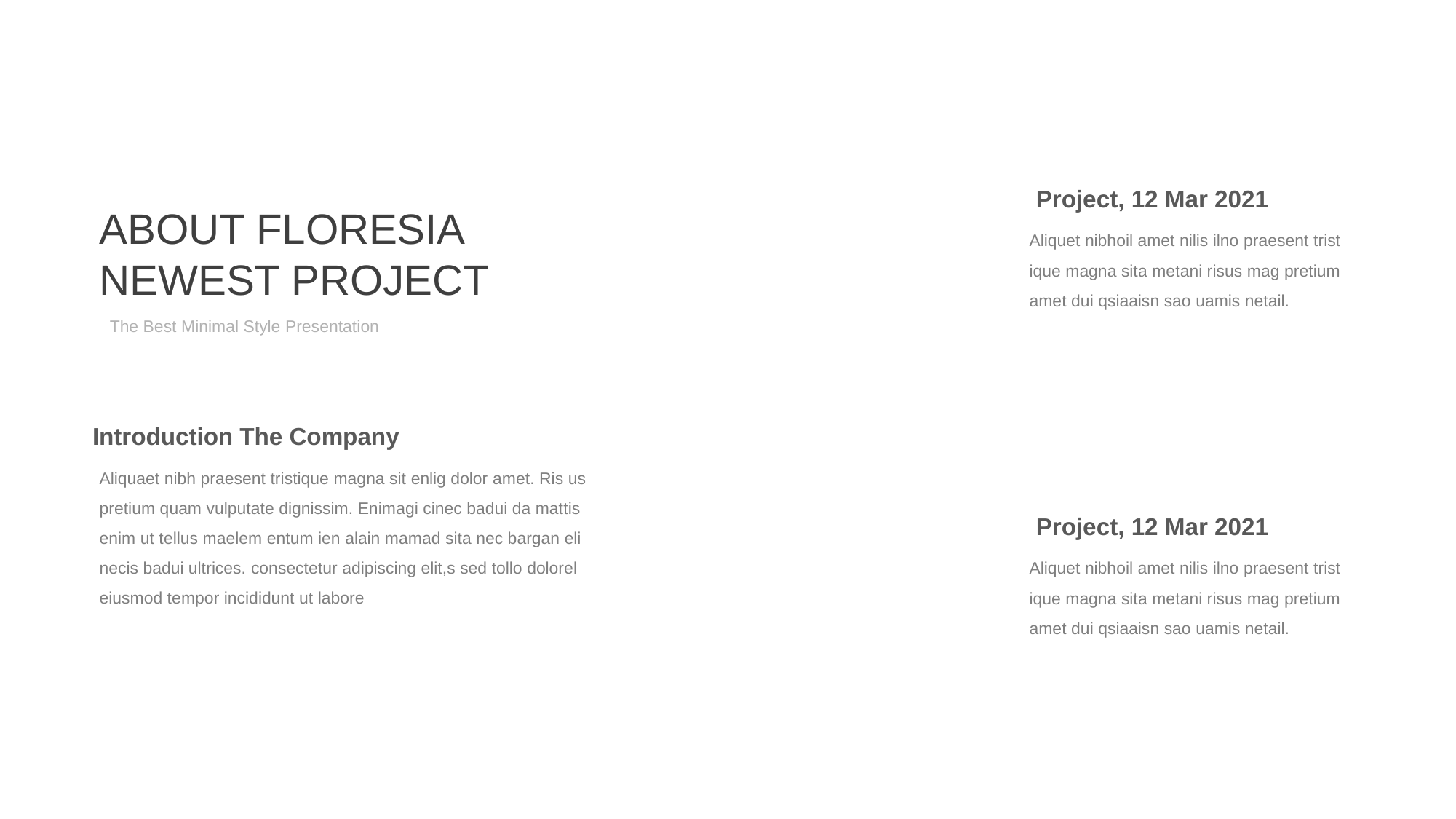

Project, 12 Mar 2021
Aliquet nibhoil amet nilis ilno praesent trist ique magna sita metani risus mag pretium amet dui qsiaaisn sao uamis netail.
ABOUT FLORESIA NEWEST PROJECT
The Best Minimal Style Presentation

Introduction The Company
Aliquaet nibh praesent tristique magna sit enlig dolor amet. Ris us pretium quam vulputate dignissim. Enimagi cinec badui da mattis enim ut tellus maelem entum ien alain mamad sita nec bargan eli necis badui ultrices. consectetur adipiscing elit,s sed tollo dolorel eiusmod tempor incididunt ut labore
Project, 12 Mar 2021
Aliquet nibhoil amet nilis ilno praesent trist ique magna sita metani risus mag pretium amet dui qsiaaisn sao uamis netail.